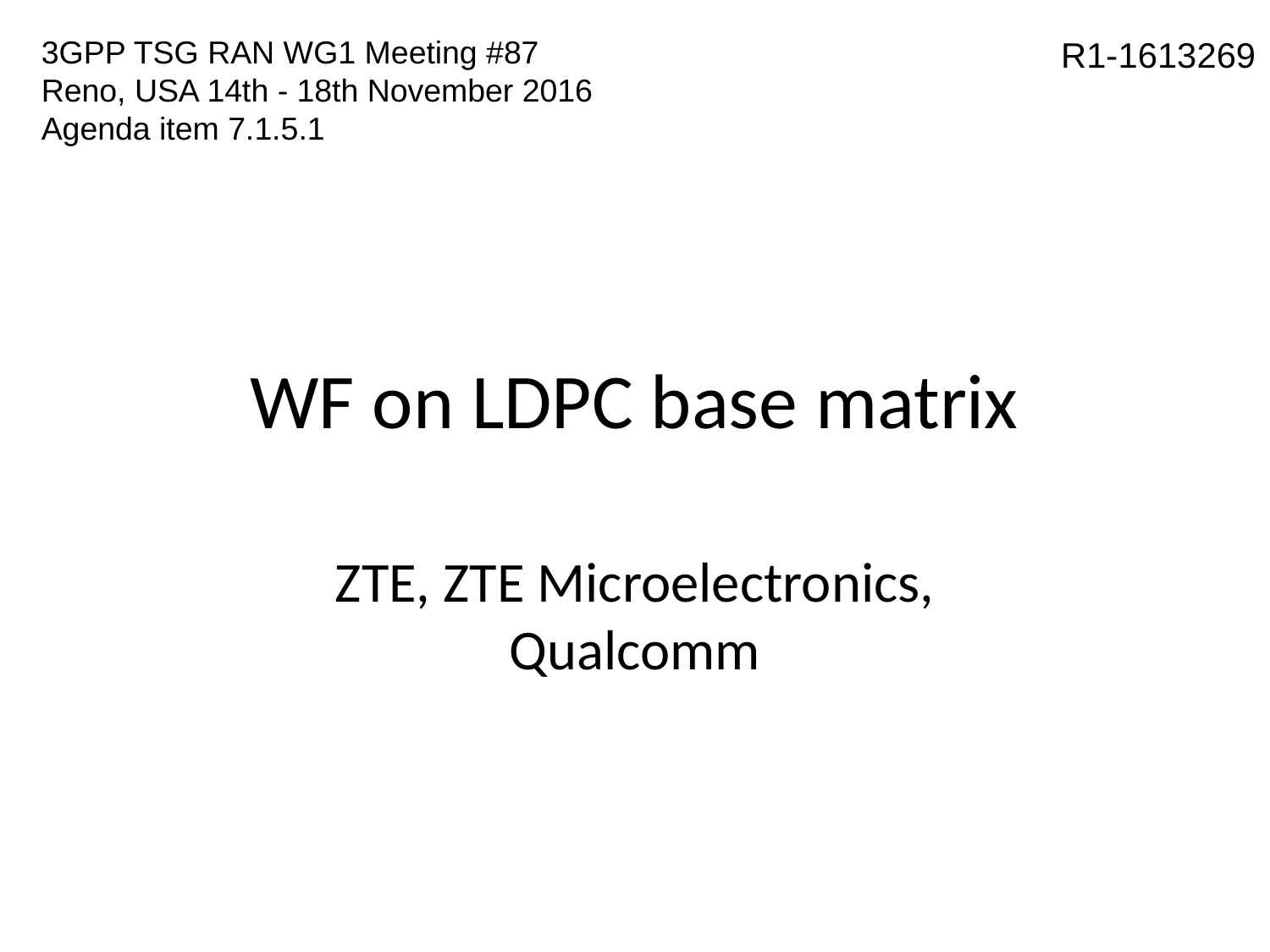

3GPP TSG RAN WG1 Meeting #87
Reno, USA 14th - 18th November 2016
Agenda item 7.1.5.1
R1-1613269
# WF on LDPC base matrix
ZTE, ZTE Microelectronics, Qualcomm